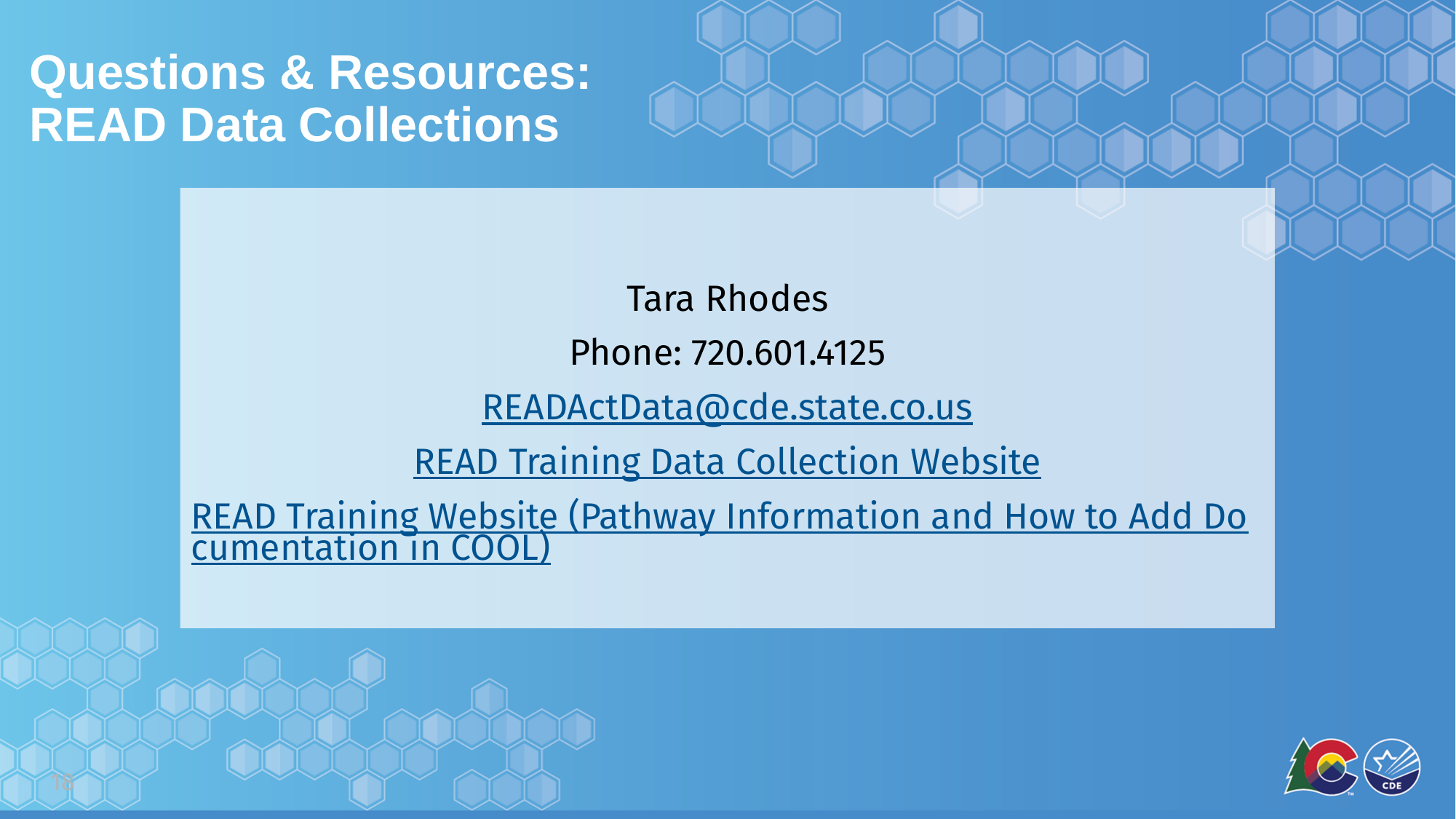

# Questions & Resources: READ Data Collections
Tara Rhodes
Phone: 720.601.4125
READActData@cde.state.co.us
READ Training Data Collection Website
READ Training Website (Pathway Information and How to Add Documentation in COOL)
18